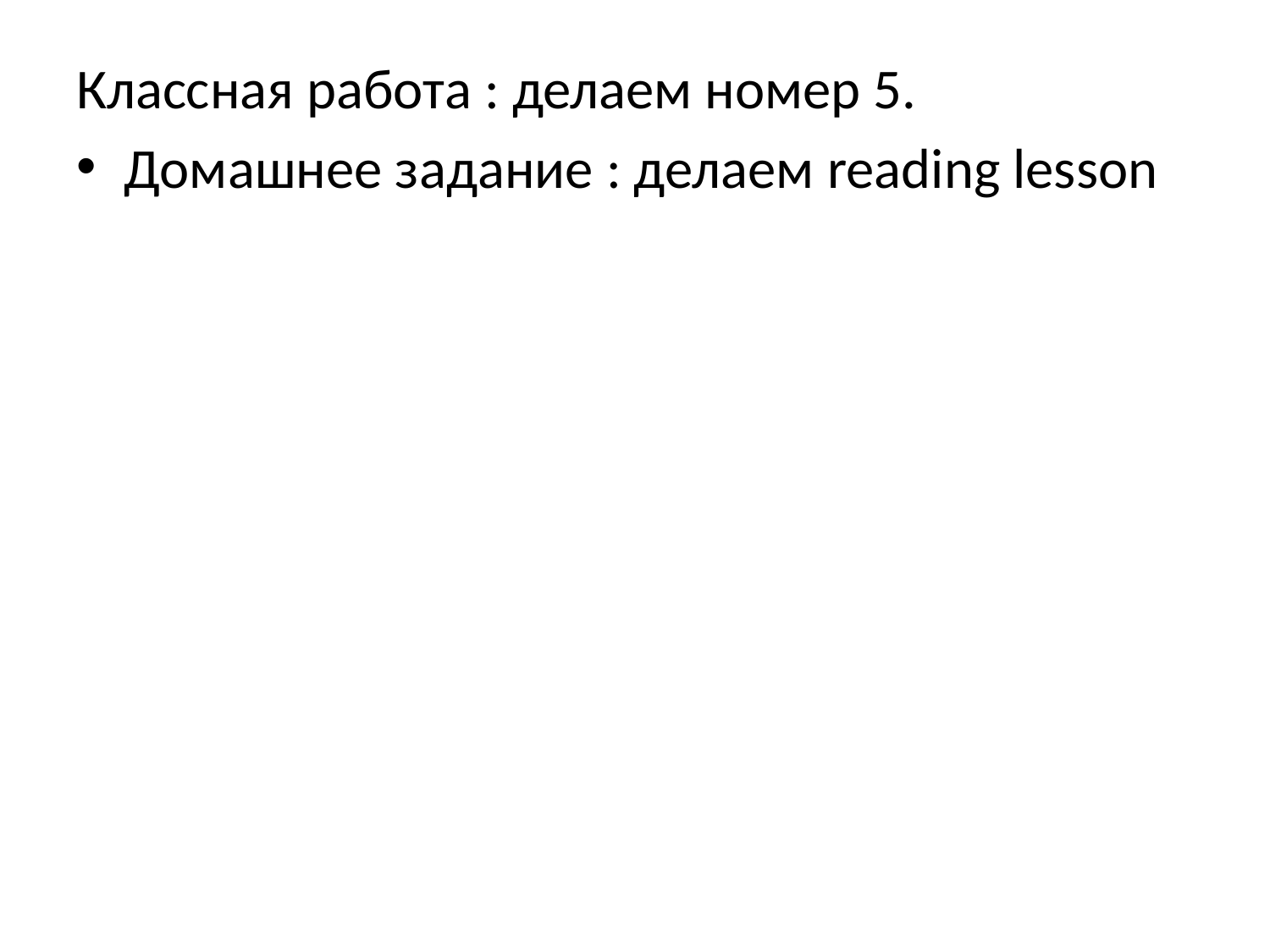

Классная работа : делаем номер 5.
Домашнее задание : делаем reading lesson